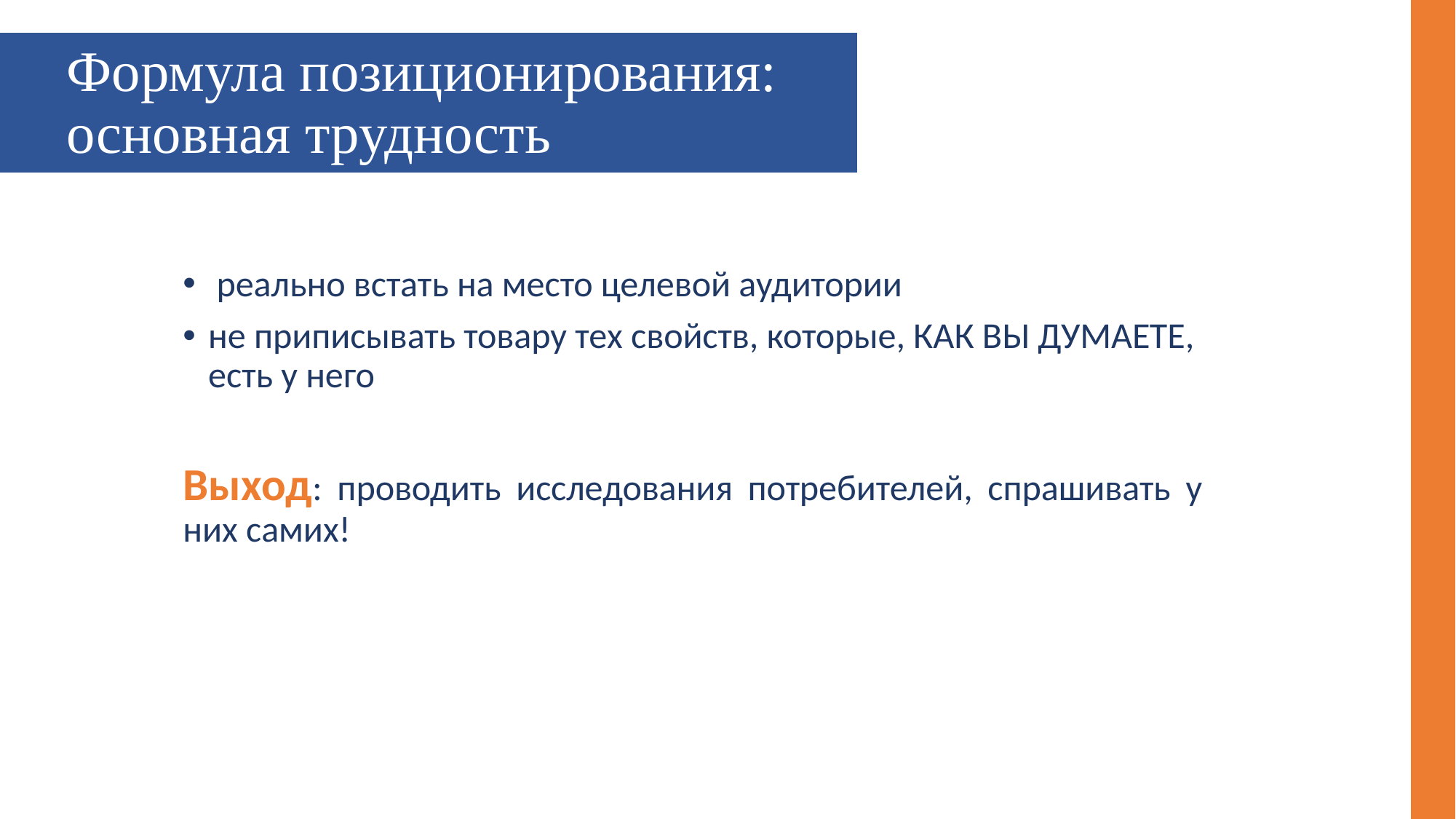

# Формула позиционирования: основная трудность
 реально встать на место целевой аудитории
не приписывать товару тех свойств, которые, КАК ВЫ ДУМАЕТЕ, есть у него

Выход: проводить исследования потребителей, спрашивать у них самих!